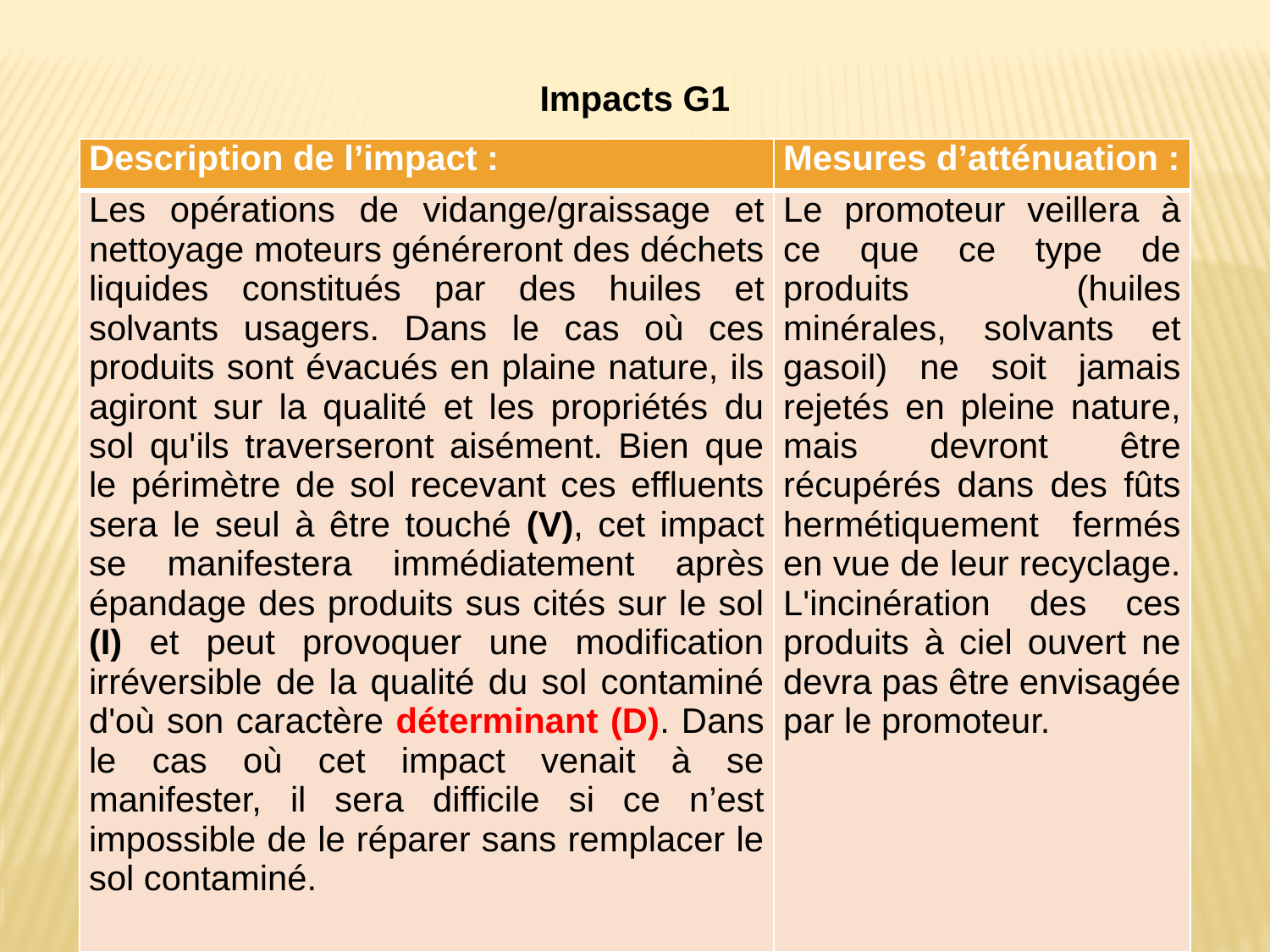

Impacts G1

| Description de l’impact : | Mesures d’atténuation : |
| --- | --- |
| Les opérations de vidange/graissage et nettoyage moteurs généreront des déchets liquides constitués par des huiles et solvants usagers. Dans le cas où ces produits sont évacués en plaine nature, ils agiront sur la qualité et les propriétés du sol qu'ils traverseront aisément. Bien que le périmètre de sol recevant ces effluents sera le seul à être touché (V), cet impact se manifestera immédiatement après épandage des produits sus cités sur le sol (I) et peut provoquer une modification irréversible de la qualité du sol contaminé d'où son caractère déterminant (D). Dans le cas où cet impact venait à se manifester, il sera difficile si ce n’est impossible de le réparer sans remplacer le sol contaminé. | Le promoteur veillera à ce que ce type de produits (huiles minérales, solvants et gasoil) ne soit jamais rejetés en pleine nature, mais devront être récupérés dans des fûts hermétiquement fermés en vue de leur recyclage. L'incinération des ces produits à ciel ouvert ne devra pas être envisagée par le promoteur. |